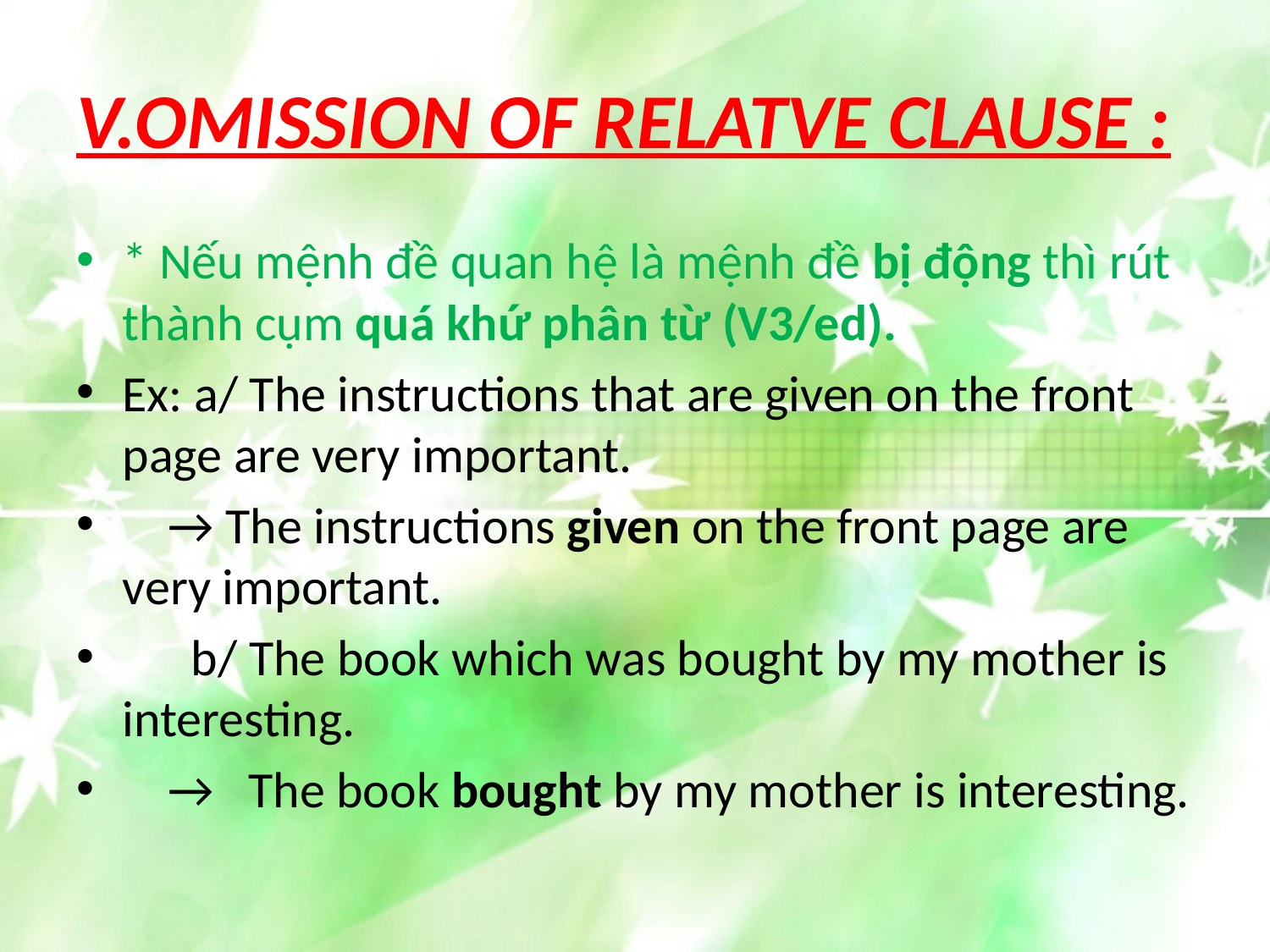

# V.OMISSION OF RELATVE CLAUSE :
* Nếu mệnh đề quan hệ là mệnh đề bị động thì rút thành cụm quá khứ phân từ (V3/ed).
Ex: a/ The instructions that are given on the front page are very important.
    → The instructions given on the front page are very important.
      b/ The book which was bought by my mother is interesting.
    →   The book bought by my mother is interesting.